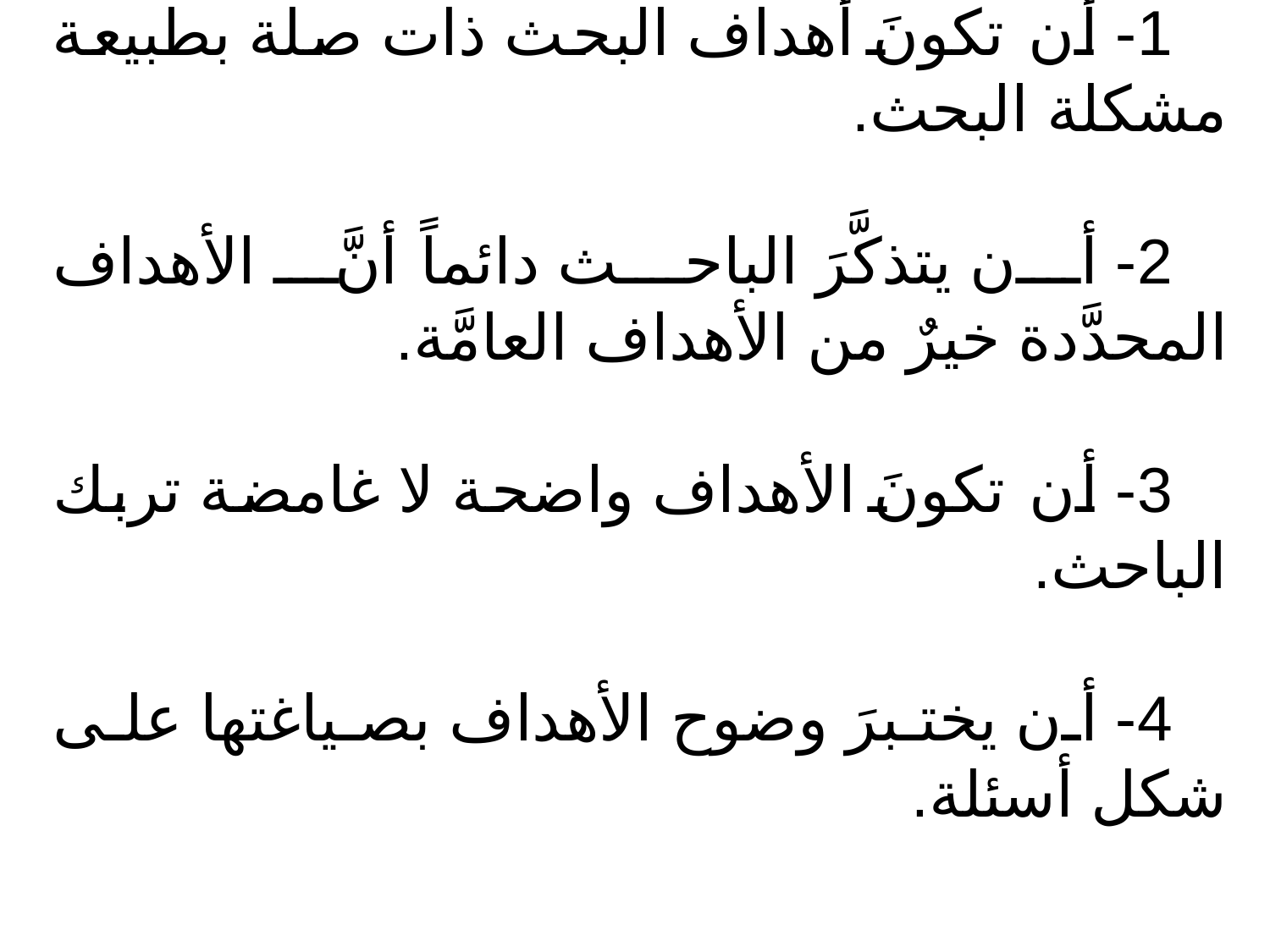

1- أن تكونَ أهداف البحث ذات صلة بطبيعة مشكلة البحث.

2- أن يتذكَّرَ الباحث دائماً أنَّ الأهداف المحدَّدة خيرٌ من الأهداف العامَّة.

3- أن تكونَ الأهداف واضحة لا غامضة تربك الباحث.

4- أن يختبرَ وضوح الأهداف بصياغتها على شكل أسئلة.